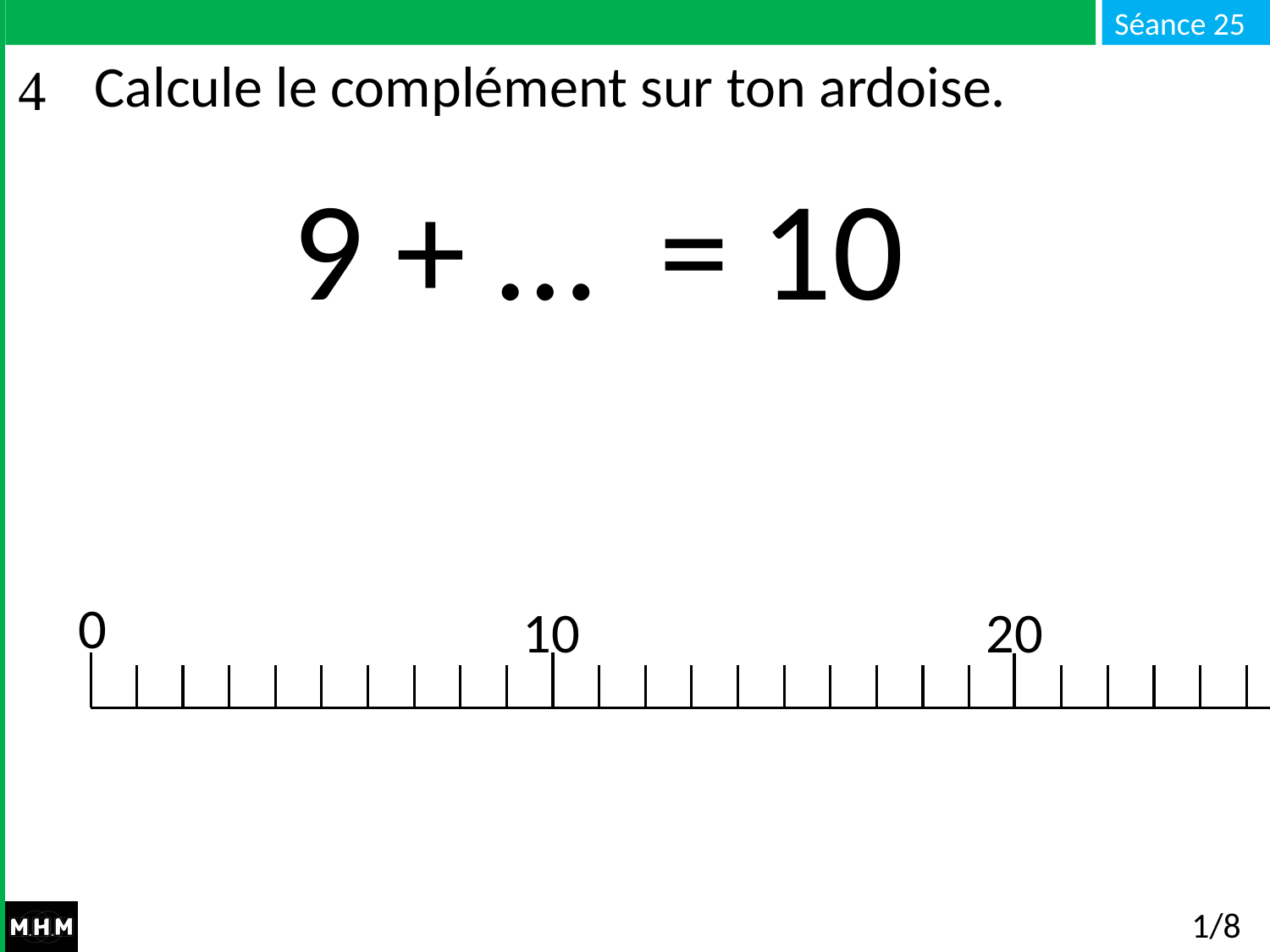

# Calcule le complément sur ton ardoise.
 9 + …  = 10
0
20
10
1/8